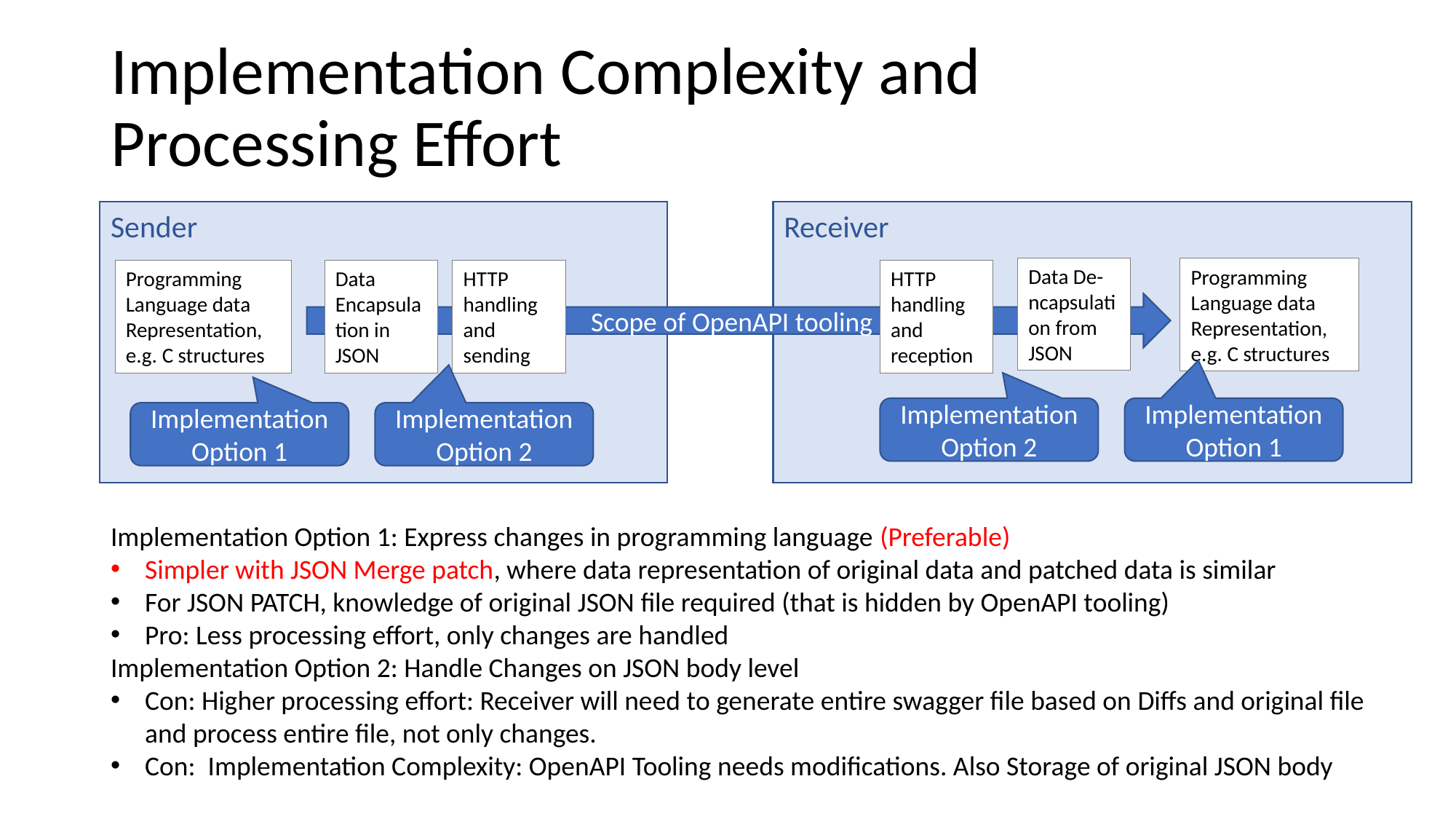

# Implementation Complexity and Processing Effort
Receiver
Sender
Data De-ncapsulation from JSON
Programming Language data
Representation,
e.g. C structures
Programming Language data
Representation,
e.g. C structures
Data Encapsulation in JSON
HTTP handling and sending
HTTP handling and reception
Scope of OpenAPI tooling
Implementation Option 2
Implementation Option 1
Implementation Option 1
Implementation Option 2
Implementation Option 1: Express changes in programming language (Preferable)
Simpler with JSON Merge patch, where data representation of original data and patched data is similar
For JSON PATCH, knowledge of original JSON file required (that is hidden by OpenAPI tooling)
Pro: Less processing effort, only changes are handled
Implementation Option 2: Handle Changes on JSON body level
Con: Higher processing effort: Receiver will need to generate entire swagger file based on Diffs and original file and process entire file, not only changes.
Con:  Implementation Complexity: OpenAPI Tooling needs modifications. Also Storage of original JSON body